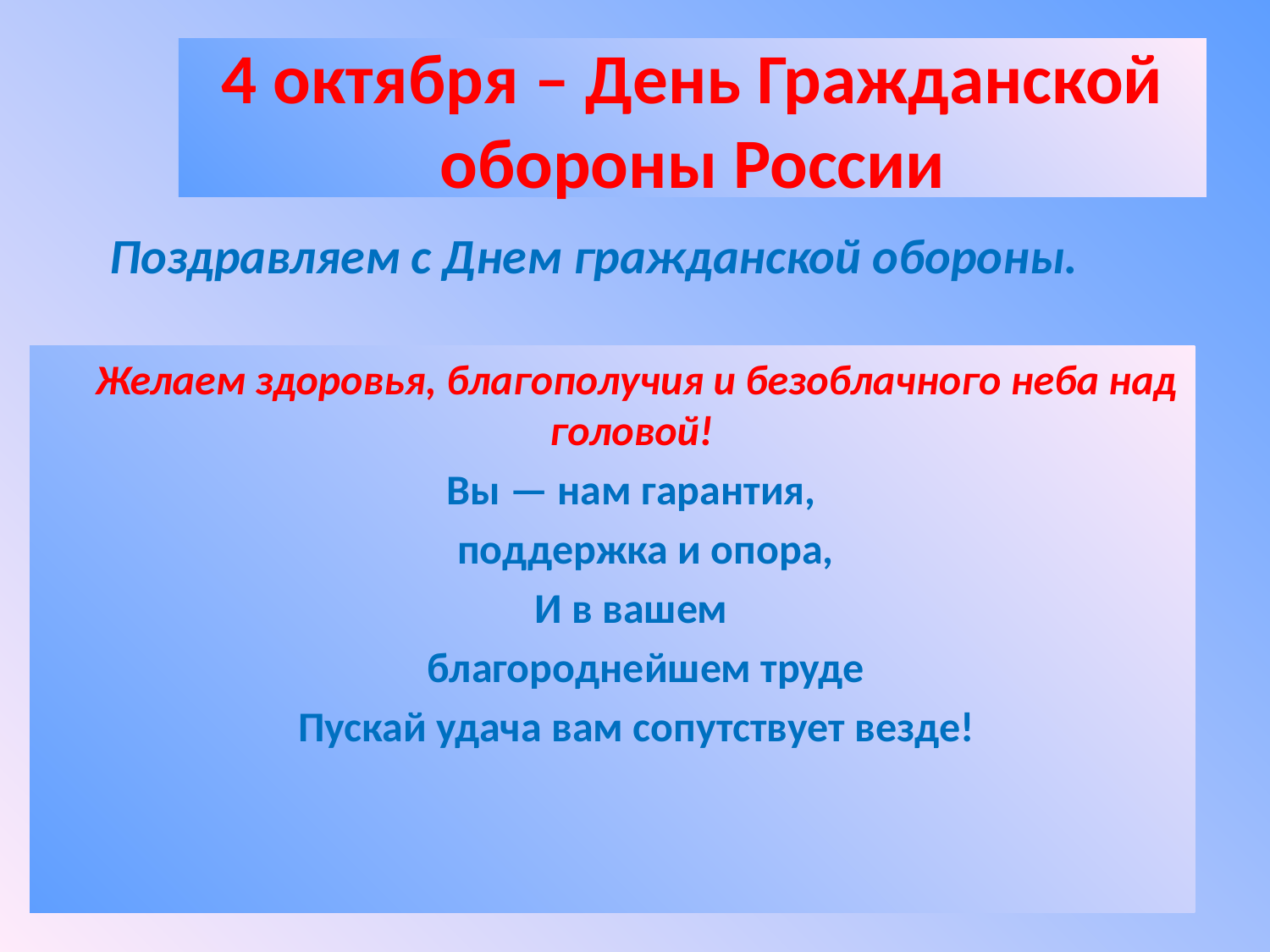

# 4 октября – День Гражданской обороны России
Поздравляем с Днем гражданской обороны.

Желаем здоровья, благополучия и безоблачного неба над головой!
Вы — нам гарантия,
  поддержка и опора,
И в вашем
  благороднейшем труде
Пускай удача вам сопутствует везде!